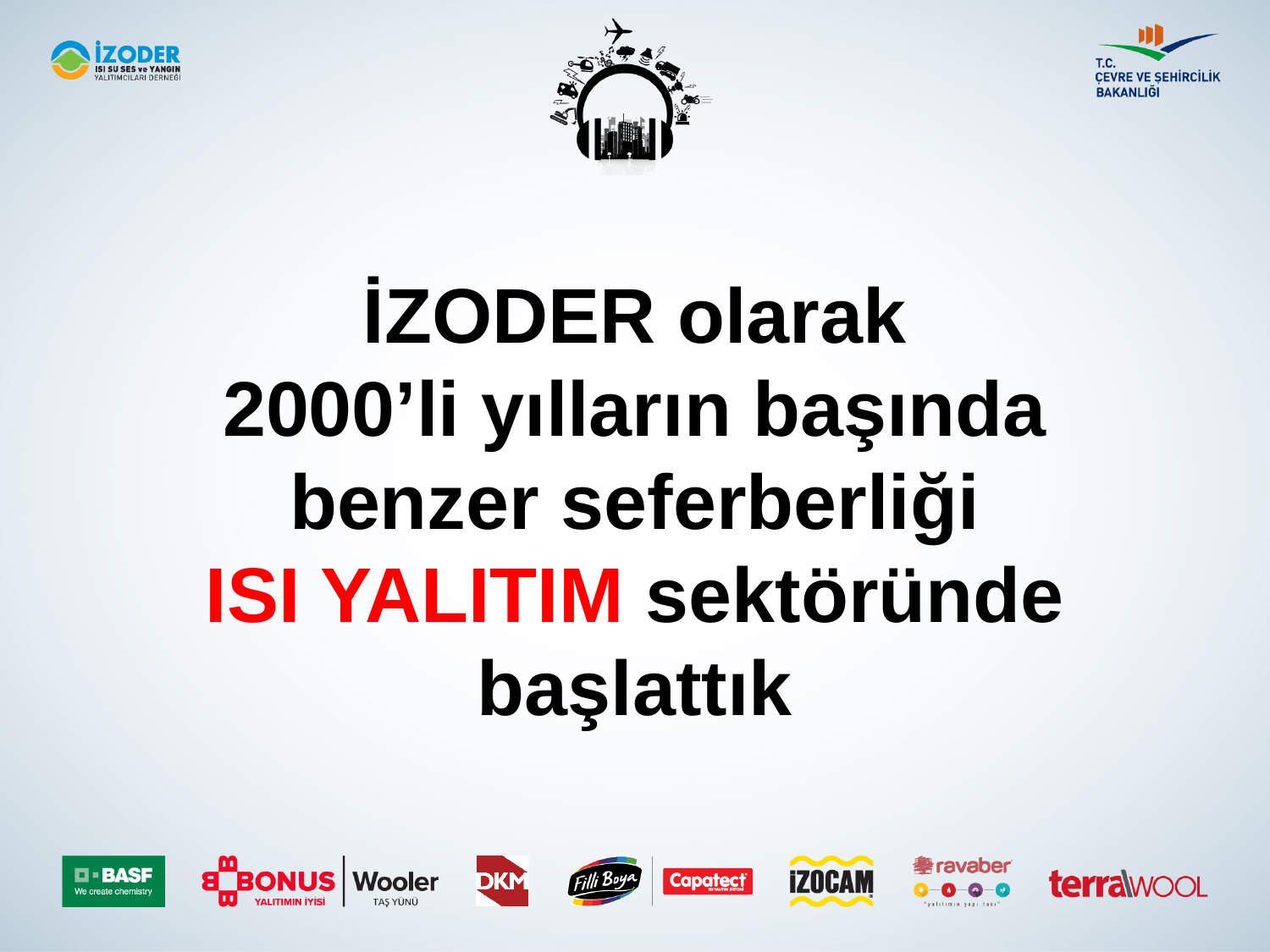

İZODER olarak
2000’li yılların başında
benzer seferberliği
ISI YALITIM sektöründe
başlattık